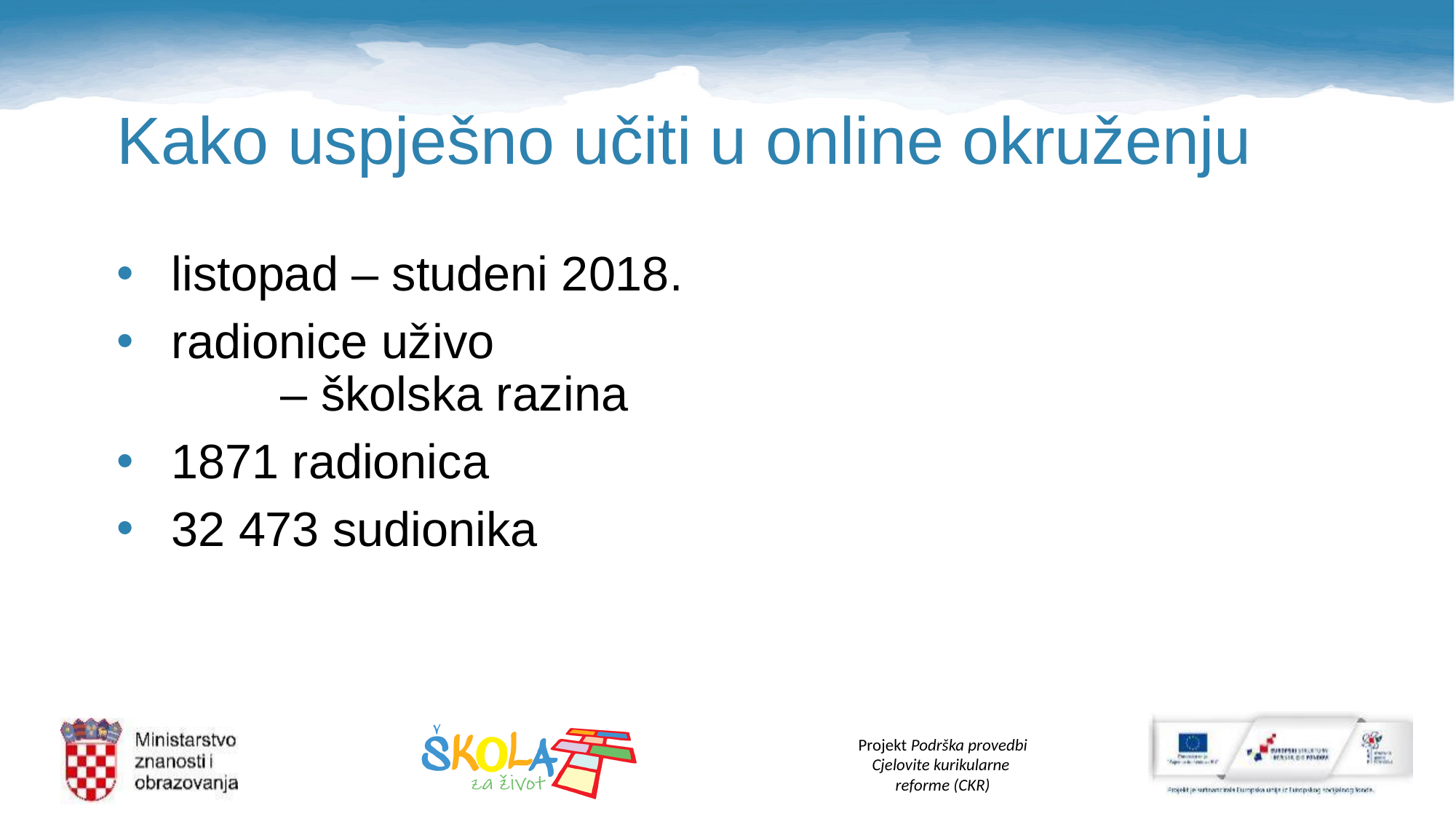

# Kako uspješno učiti u online okruženju

listopad – studeni 2018.
radionice uživo
	– školska razina
1871 radionica
32 473 sudionika